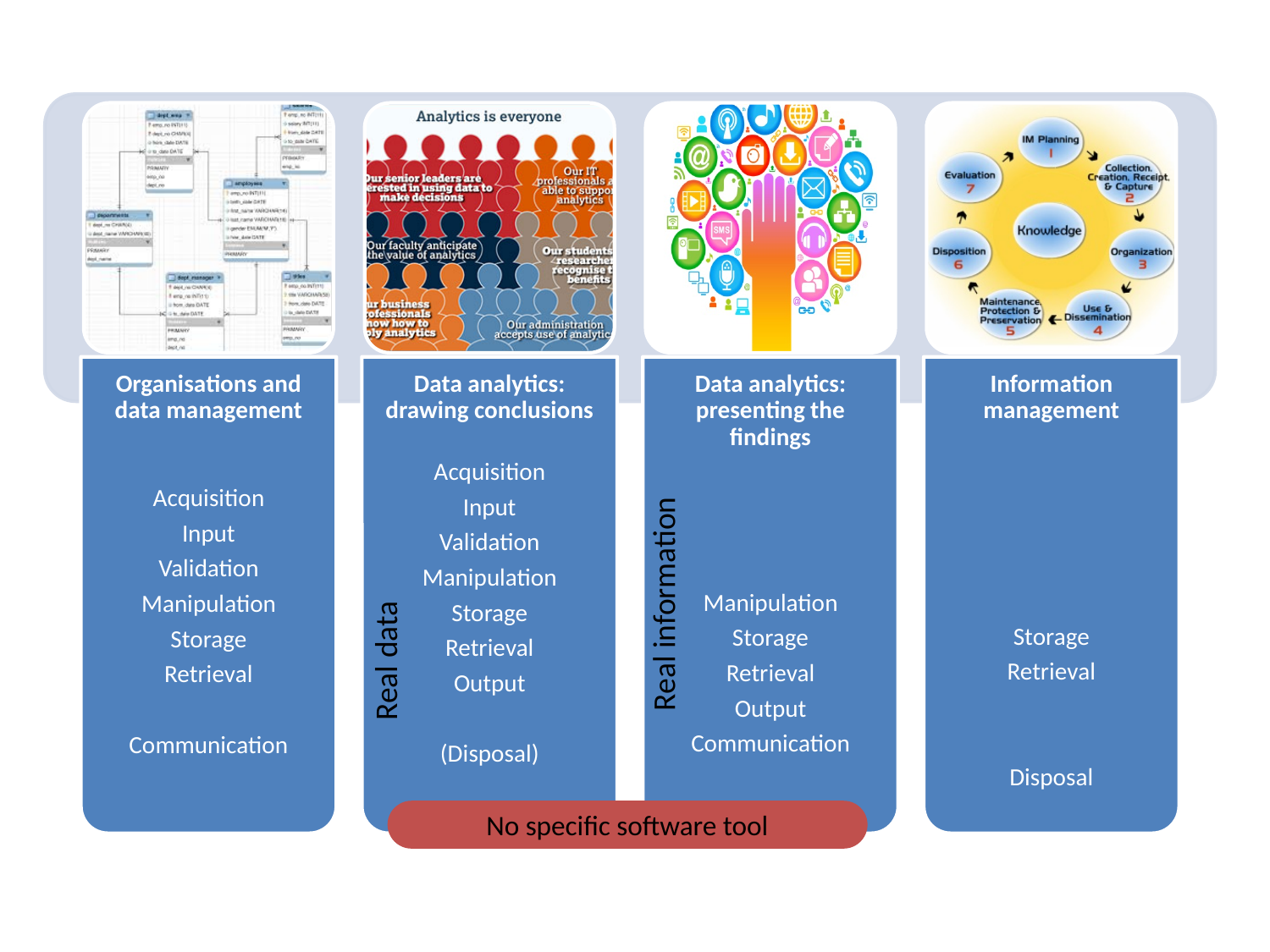

# Informatics focus – data, information and systems
Organisations and data management

Acquisition
Input
Validation
Manipulation
Storage
Retrieval

Communication

Data analytics: drawing conclusions

Acquisition
Input
Validation
Manipulation
Storage
Retrieval
Output

(Disposal)
Data analytics: presenting the findings

Manipulation
Storage
Retrieval
Output
Communication

Information management

Storage
Retrieval

Disposal
Real information
Real data

No specific software tool